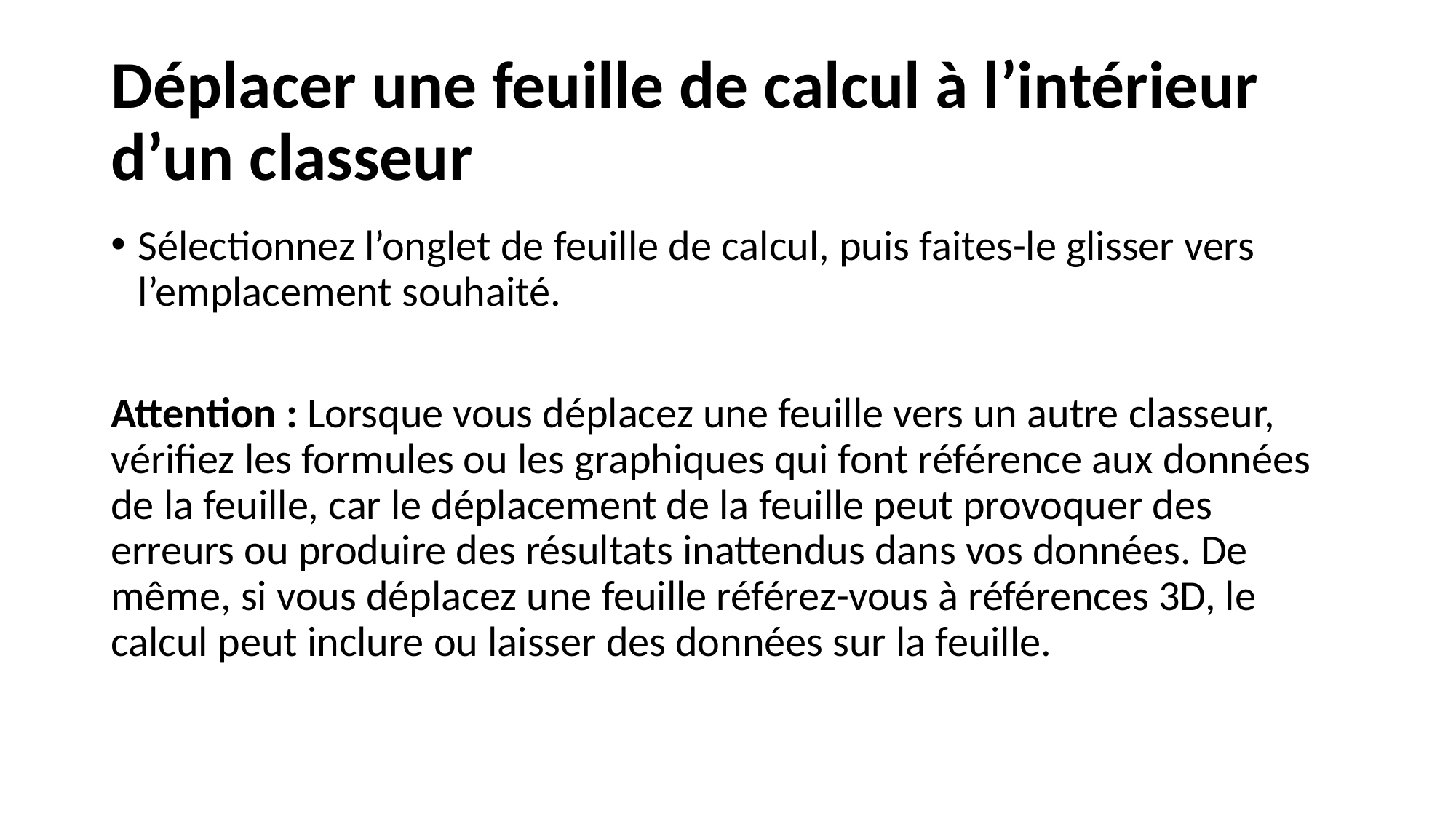

# Déplacer une feuille de calcul à l’intérieur d’un classeur
Sélectionnez l’onglet de feuille de calcul, puis faites-le glisser vers l’emplacement souhaité.

Attention : Lorsque vous déplacez une feuille vers un autre classeur, vérifiez les formules ou les graphiques qui font référence aux données de la feuille, car le déplacement de la feuille peut provoquer des erreurs ou produire des résultats inattendus dans vos données. De même, si vous déplacez une feuille référez-vous à références 3D, le calcul peut inclure ou laisser des données sur la feuille.